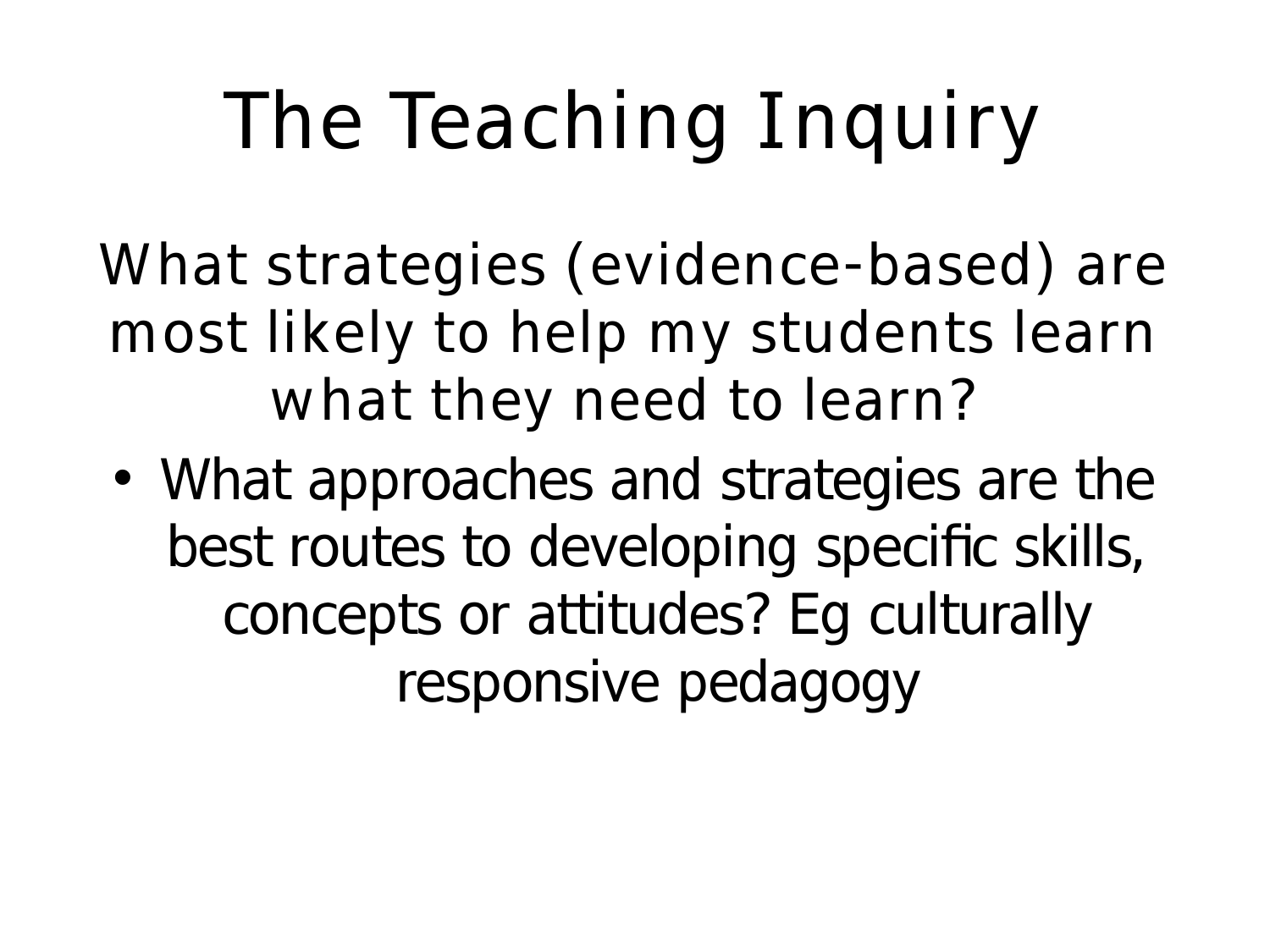

# The Teaching Inquiry
What strategies (evidence-based) are most likely to help my students learn what they need to learn?
What approaches and strategies are the best routes to developing specific skills, concepts or attitudes? Eg culturally responsive pedagogy